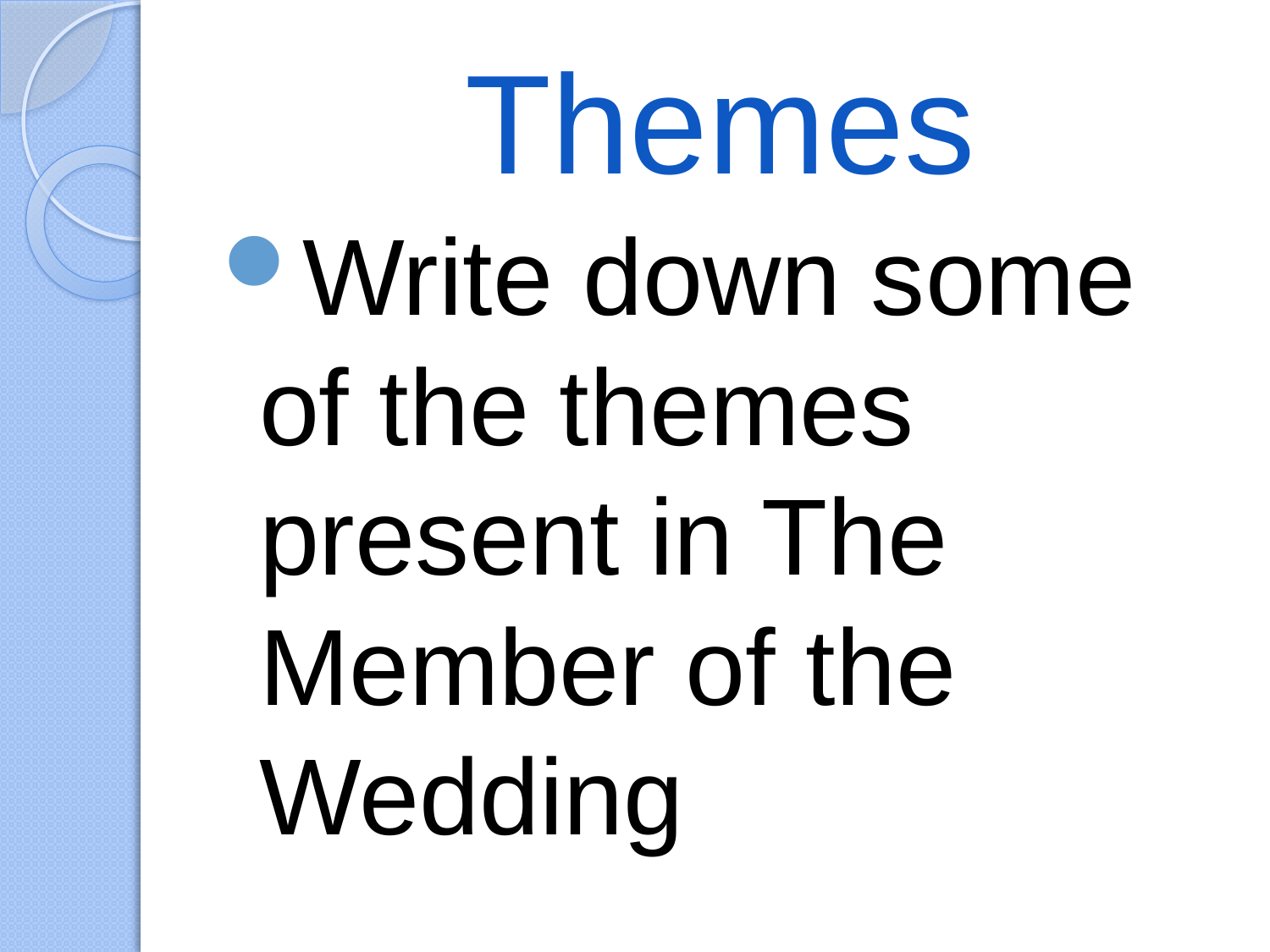

# Themes
Write down some of the themes present in The Member of the Wedding